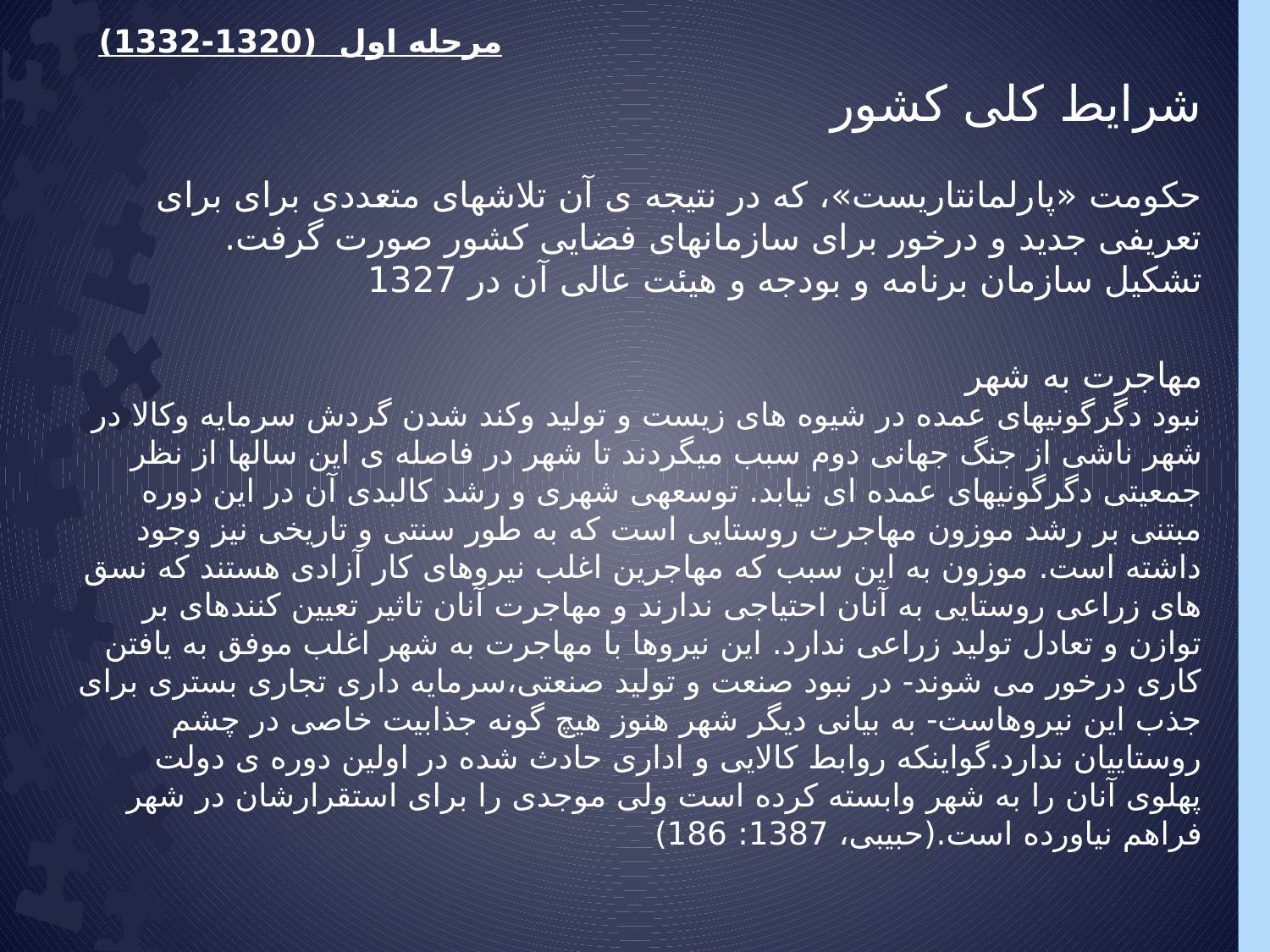

مرحله اول  (1320-1332)
شرایط کلی کشور
حکومت «پارلمانتاریست»، که در نتیجه ی آن تلاشهای متعددی برای برای تعریفی جدید و درخور برای سازمانهای فضایی کشور صورت گرفت.
تشكیل‌ سازمان‌ برنامه‌ و بودجه‌ و هیئت‌ عالی‌ آن‌ در 1327
مهاجرت به شهر
نبود دگرگونیهای عمده در شیوه های زیست و تولید وکند شدن گردش سرمایه وکالا در شهر ناشی از جنگ جهانی دوم سبب می­گردند تا شهر در فاصله ی این سالها از نظر جمعیتی دگرگونیهای عمده ای نیابد. توسعه­ی شهری و رشد کالبدی آن در این دوره مبتنی بر رشد موزون مهاجرت روستایی است که به طور سنتی و تاریخی نیز وجود داشته است. موزون به این سبب که مهاجرین اغلب نیروهای کار آزادی هستند که نسق های زراعی روستایی به آنان احتیاجی ندارند و مهاجرت آنان تاثیر تعیین کننده­ای بر توازن و تعادل تولید زراعی ندارد. این نیروها با مهاجرت به شهر اغلب موفق به یافتن کاری درخور می شوند- در نبود صنعت و تولید صنعتی،سرمایه داری تجاری بستری برای جذب این نیروهاست- به بیانی دیگر شهر هنوز هیچ گونه جذابیت خاصی در چشم روستاییان ندارد.گواینکه روابط کالایی و اداری حادث شده در اولین دوره ی دولت پهلوی آنان را به شهر وابسته کرده است ولی موجدی را برای استقرارشان در شهر فراهم نیاورده است.(حبیبی، 1387: 186)